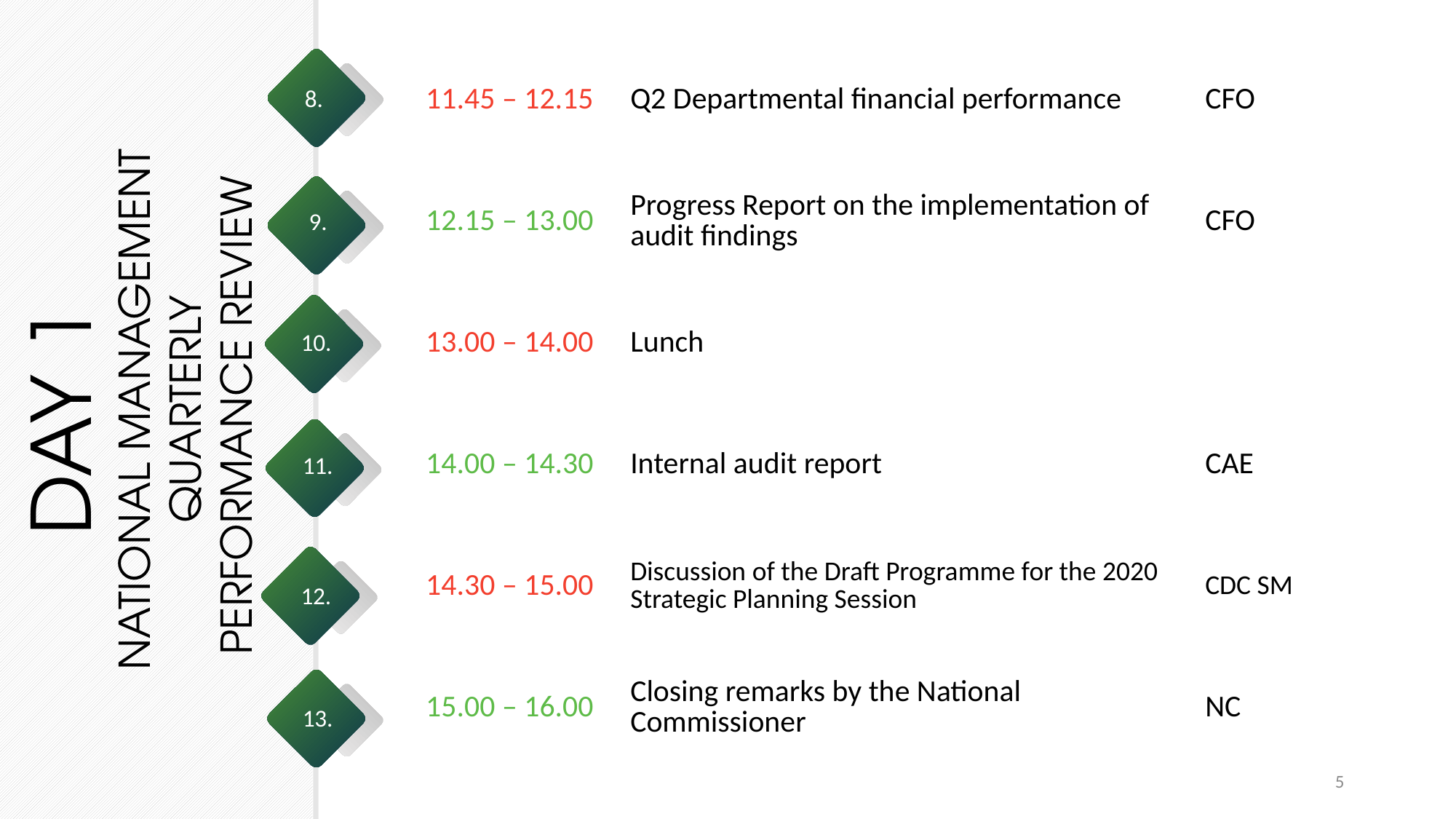

| 11.45 – 12.15 | Q2 Departmental financial performance | CFO |
| --- | --- | --- |
| 12.15 – 13.00 | Progress Report on the implementation of audit findings | CFO |
| 13.00 – 14.00 | Lunch |  |
| 14.00 – 14.30 | Internal audit report | CAE |
| 14.30 – 15.00 | Discussion of the Draft Programme for the 2020 Strategic Planning Session | CDC SM |
| 15.00 – 16.00 | Closing remarks by the National Commissioner | NC |

1.
8.

9.
DAY 1
NATIONAL MANAGEMENT QUARTERLY
PERFORMANCE REVIEW

10.

11.

12.

13.
5